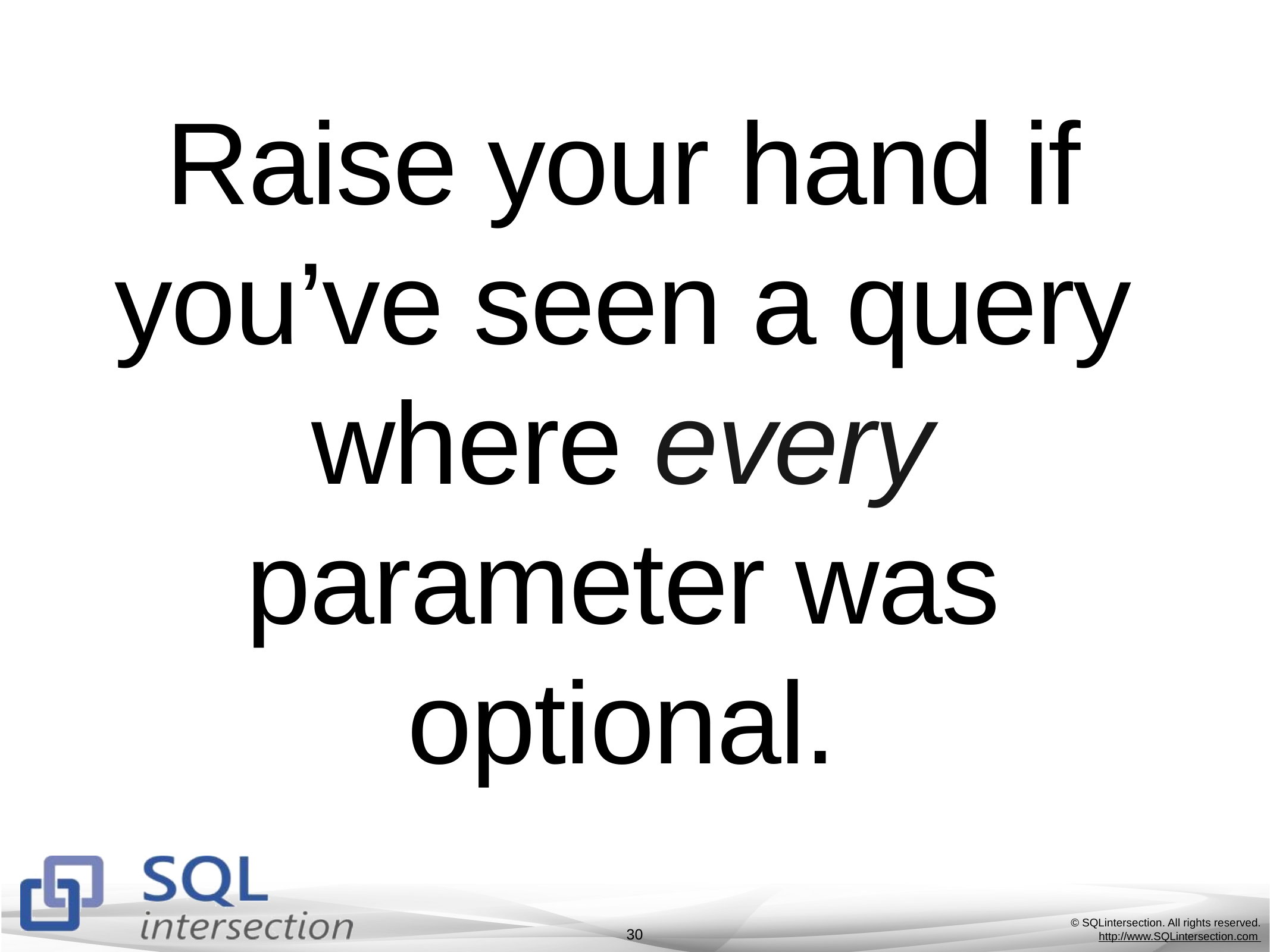

# Raise your hand if you’ve seen a query where every parameter was optional.